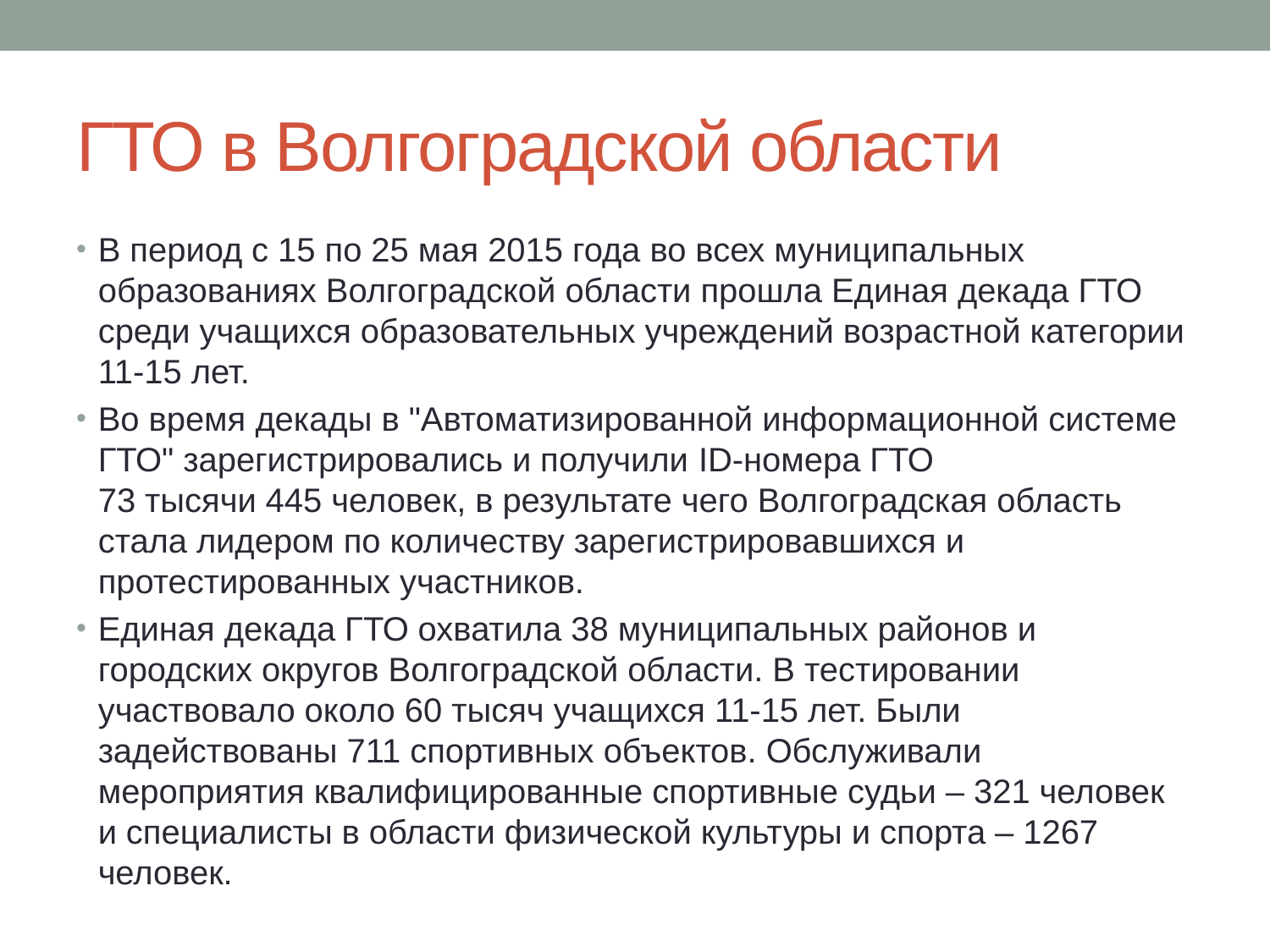

# ГТО в Волгоградской области
В период с 15 по 25 мая 2015 года во всех муниципальных образованиях Волгоградской области прошла Единая декада ГТО среди учащихся образовательных учреждений возрастной категории 11-15 лет.
Во время декады в "Автоматизированной информационной системе ГТО" зарегистрировались и получили ID-номера ГТО
73 тысячи 445 человек, в результате чего Волгоградская область стала лидером по количеству зарегистрировавшихся и протестированных участников.
Единая декада ГТО охватила 38 муниципальных районов и городских округов Волгоградской области. В тестировании участвовало около 60 тысяч учащихся 11-15 лет. Были задействованы 711 спортивных объектов. Обслуживали мероприятия квалифицированные спортивные судьи – 321 человек и специалисты в области физической культуры и спорта – 1267 человек.